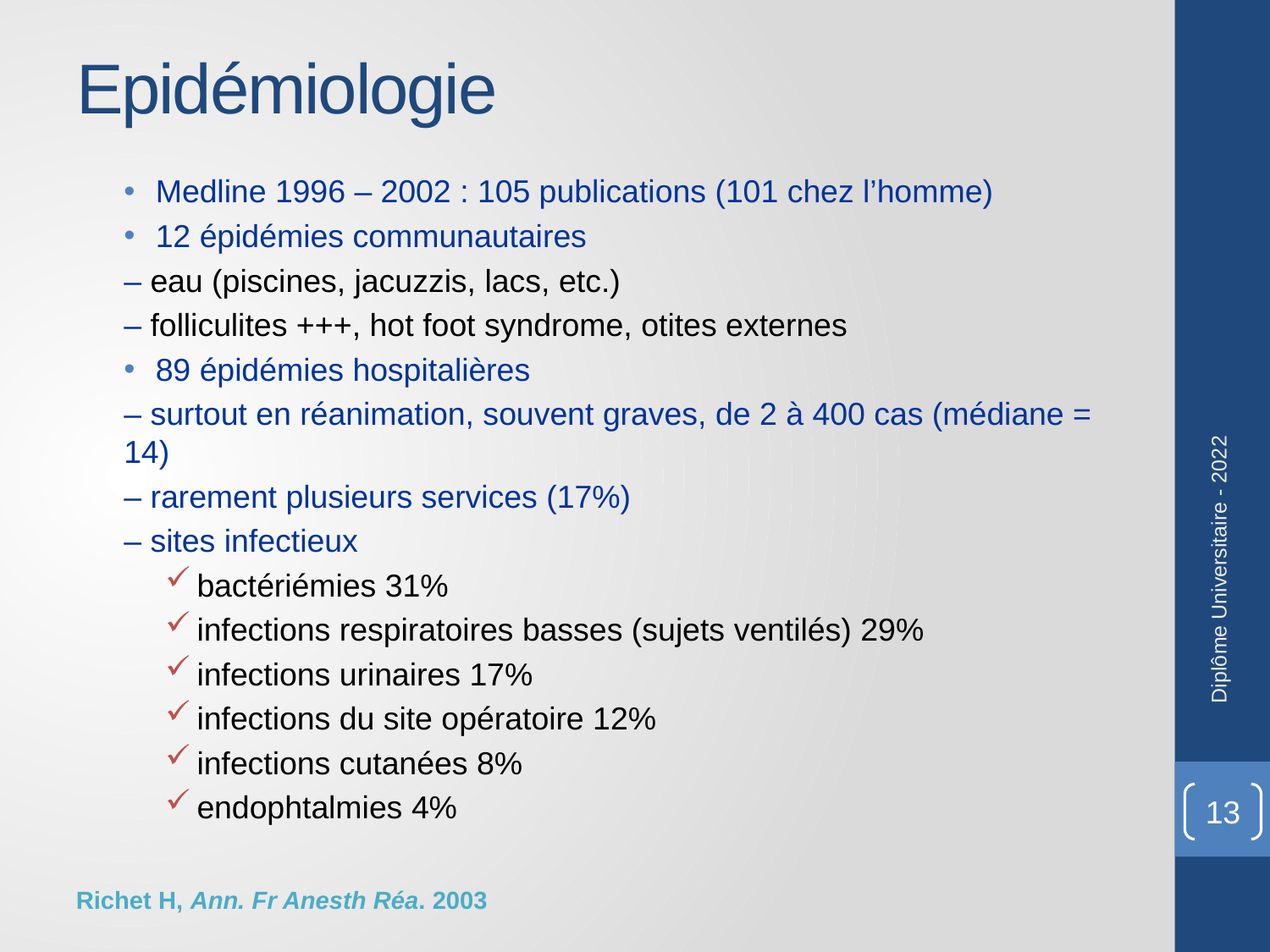

# Epidémiologie
Medline 1996 – 2002 : 105 publications (101 chez l’homme)
12 épidémies communautaires
– eau (piscines, jacuzzis, lacs, etc.)
– folliculites +++, hot foot syndrome, otites externes
89 épidémies hospitalières
– surtout en réanimation, souvent graves, de 2 à 400 cas (médiane = 14)
– rarement plusieurs services (17%)
– sites infectieux
bactériémies 31%
infections respiratoires basses (sujets ventilés) 29%
infections urinaires 17%
infections du site opératoire 12%
infections cutanées 8%
endophtalmies 4%
Diplôme Universitaire - 2022
13
Richet H, Ann. Fr Anesth Réa. 2003